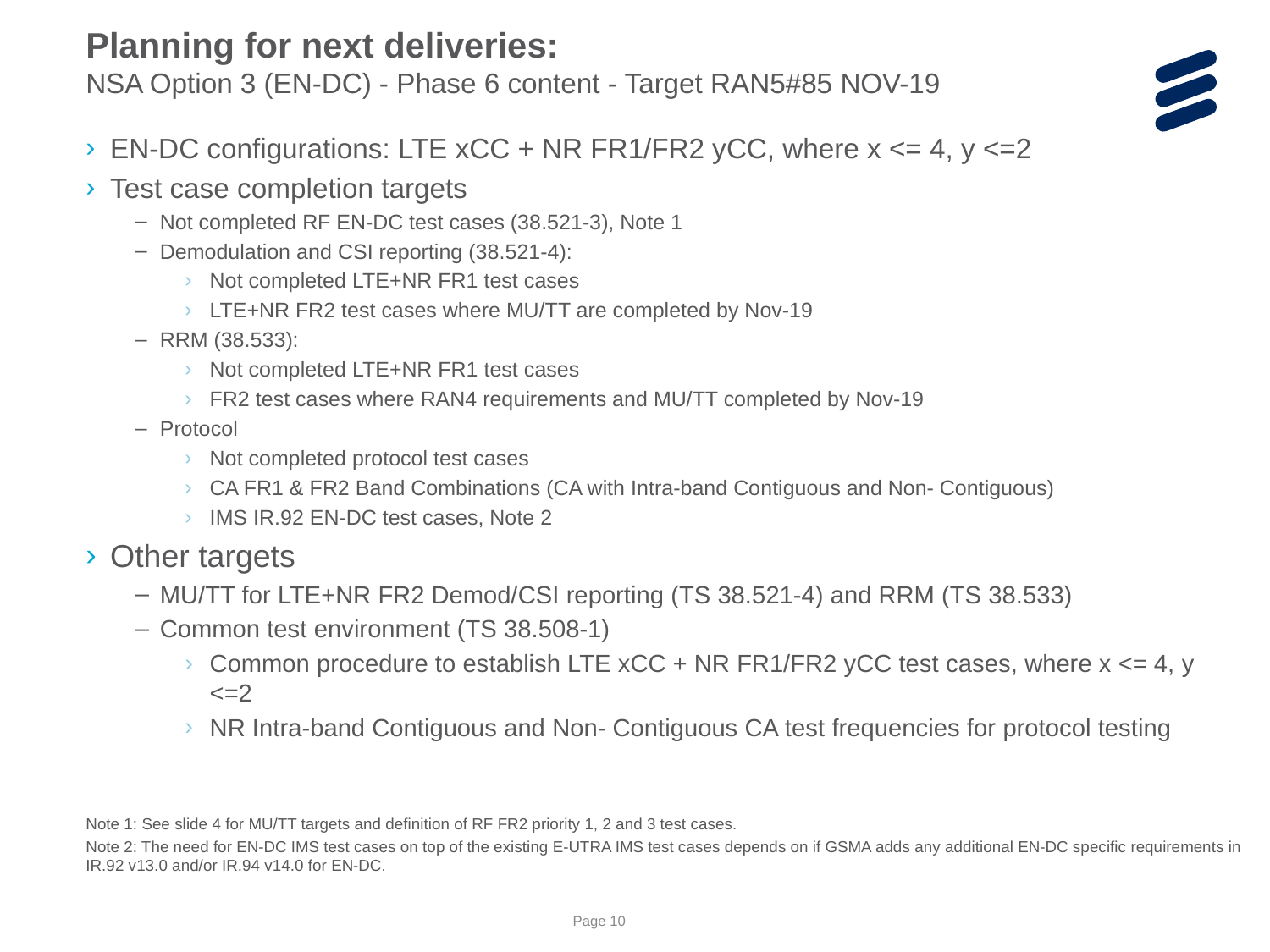

Planning for next deliveries:

NSA Option 3 (EN-DC) - Phase 6 content - Target RAN5#85 NOV-19
EN-DC configurations: LTE xCC + NR FR1/FR2 yCC, where x <= 4, y <=2
Test case completion targets
Not completed RF EN-DC test cases (38.521-3), Note 1
Demodulation and CSI reporting (38.521-4):
Not completed LTE+NR FR1 test cases
LTE+NR FR2 test cases where MU/TT are completed by Nov-19
RRM (38.533):
Not completed LTE+NR FR1 test cases
FR2 test cases where RAN4 requirements and MU/TT completed by Nov-19
Protocol
Not completed protocol test cases
CA FR1 & FR2 Band Combinations (CA with Intra-band Contiguous and Non- Contiguous)
IMS IR.92 EN-DC test cases, Note 2
Other targets
MU/TT for LTE+NR FR2 Demod/CSI reporting (TS 38.521-4) and RRM (TS 38.533)
Common test environment (TS 38.508-1)
Common procedure to establish LTE xCC + NR FR1/FR2 yCC test cases, where x <= 4, y <=2
NR Intra-band Contiguous and Non- Contiguous CA test frequencies for protocol testing

Note 1: See slide 4 for MU/TT targets and definition of RF FR2 priority 1, 2 and 3 test cases.
Note 2: The need for EN-DC IMS test cases on top of the existing E-UTRA IMS test cases depends on if GSMA adds any additional EN-DC specific requirements in IR.92 v13.0 and/or IR.94 v14.0 for EN-DC.